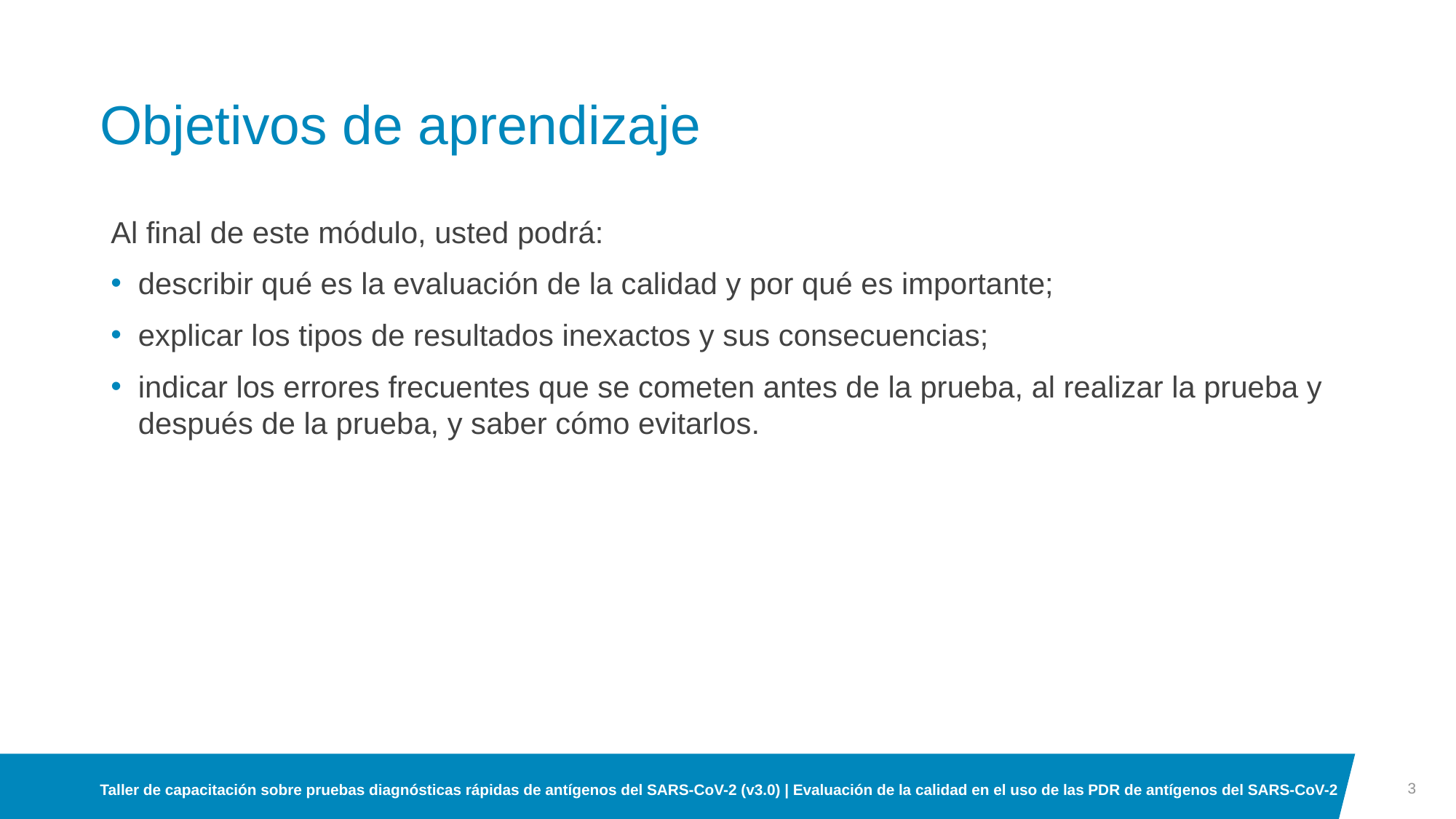

# Objetivos de aprendizaje
Al final de este módulo, usted podrá:
describir qué es la evaluación de la calidad y por qué es importante;
explicar los tipos de resultados inexactos y sus consecuencias;
indicar los errores frecuentes que se cometen antes de la prueba, al realizar la prueba y después de la prueba, y saber cómo evitarlos.

3
Taller de capacitación sobre pruebas diagnósticas rápidas de antígenos del SARS-CoV-2 (v3.0) | Evaluación de la calidad en el uso de las PDR de antígenos del SARS-CoV-2